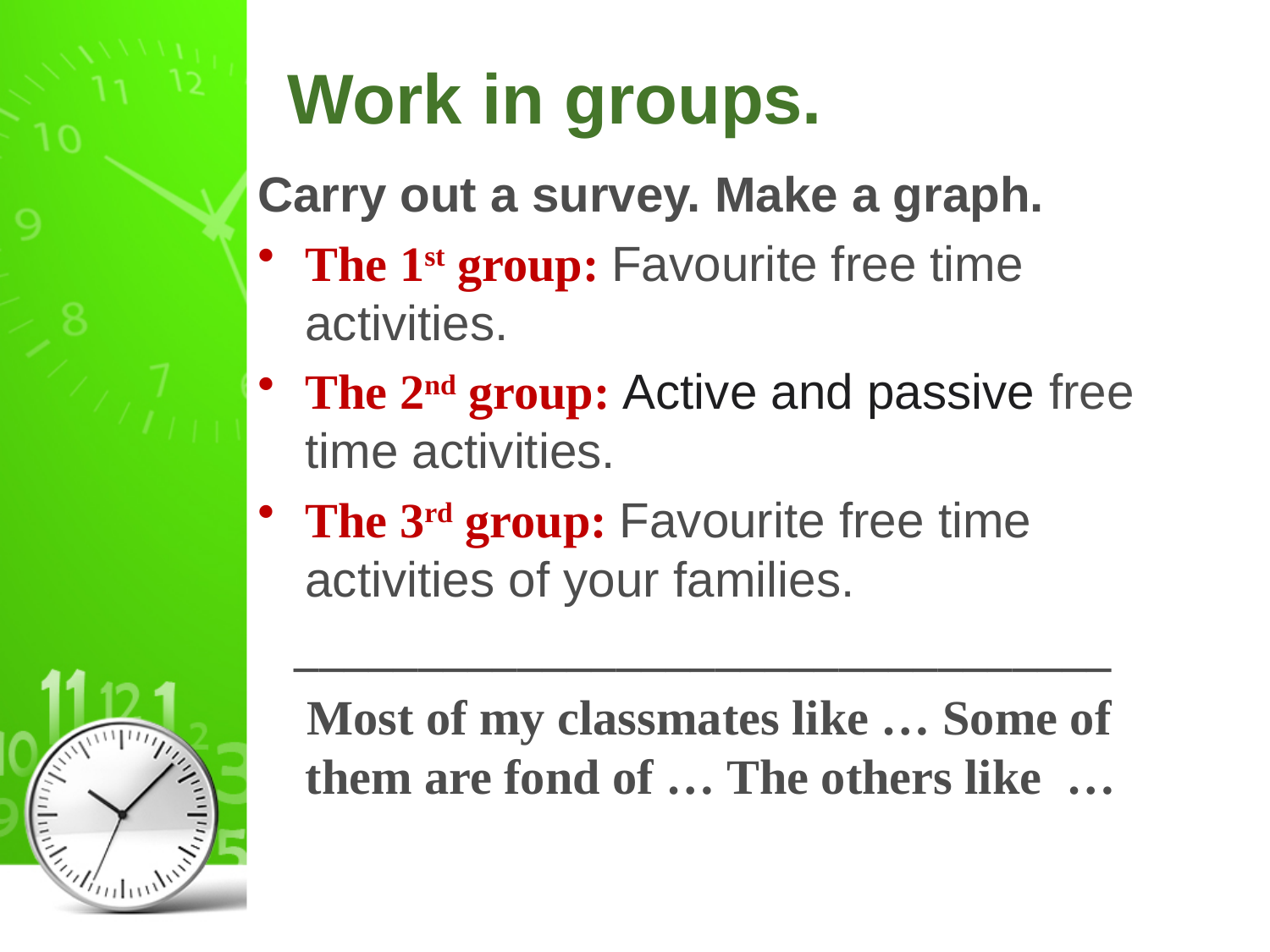

# Work in groups.
Carry out a survey. Make a graph.
The 1st group: Favourite free time activities.
The 2nd group: Active and passive free time activities.
The 3rd group: Favourite free time activities of your families.
   _________________________________
    Most of my classmates like … Some of them are fond of … The others like  …